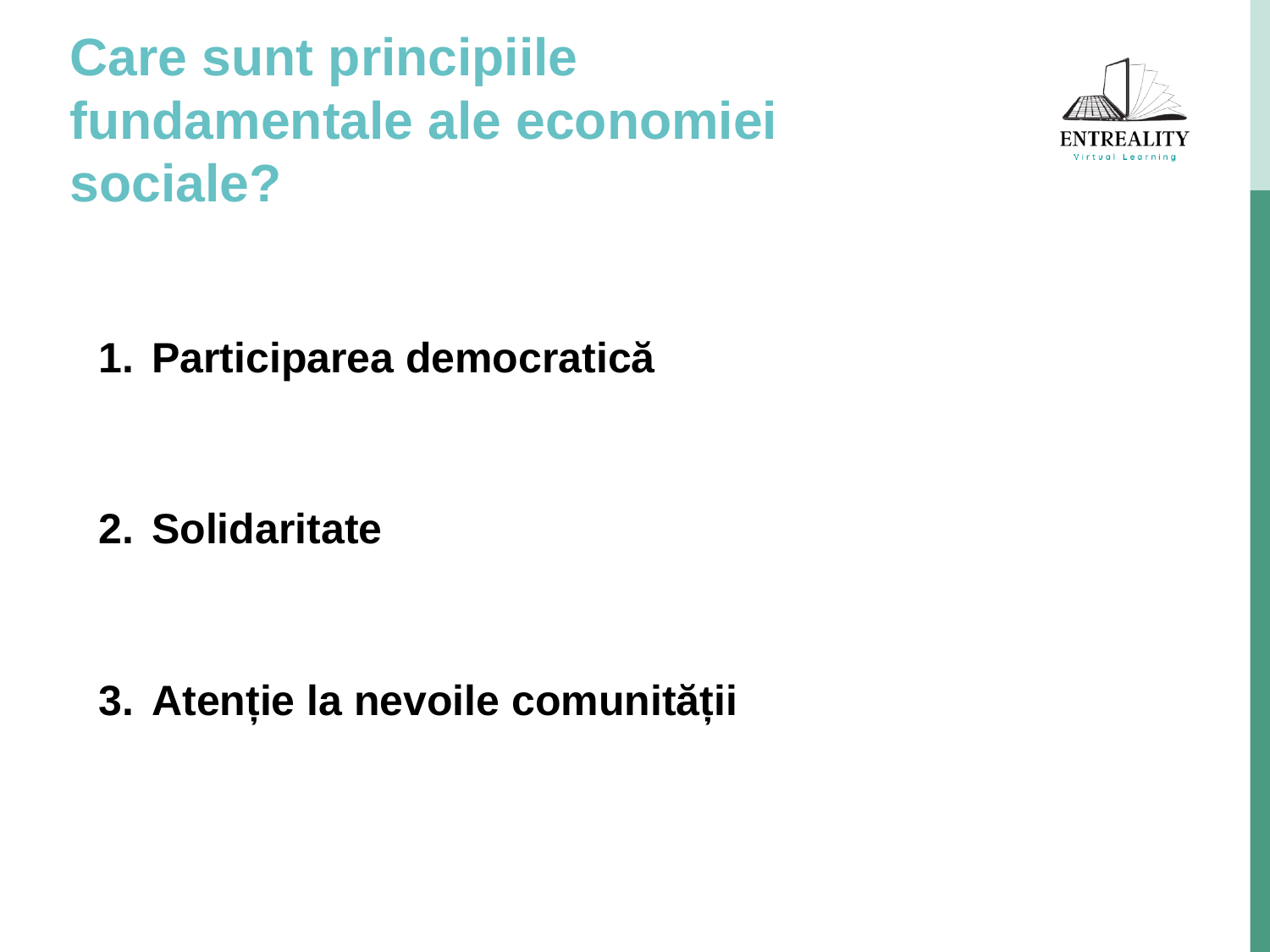

# Care sunt principiile fundamentale ale economiei sociale?
Participarea democratică

Solidaritate

Atenție la nevoile comunității